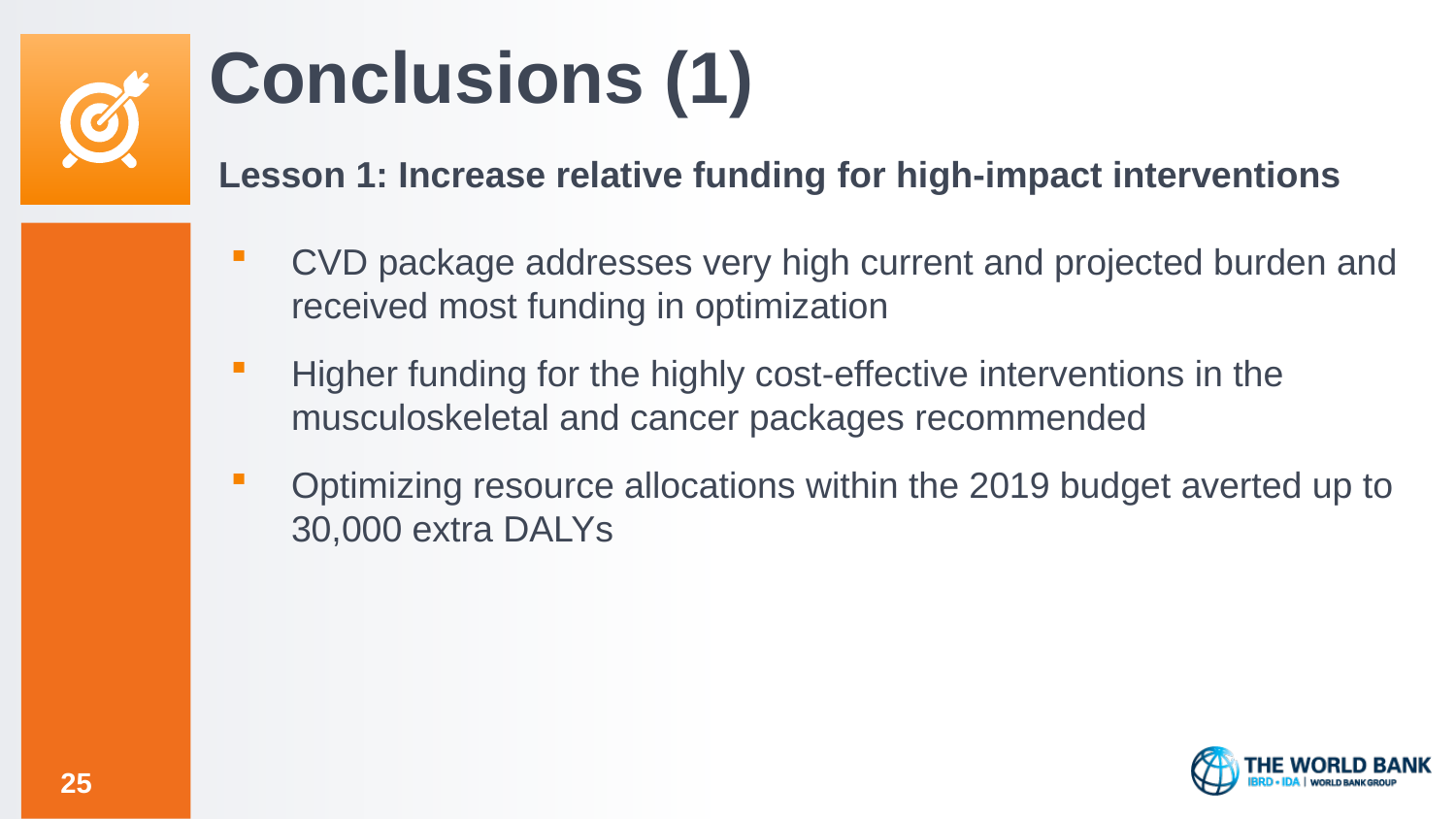

# Conclusions (1)

Lesson 1: Increase relative funding for high-impact interventions

CVD package addresses very high current and projected burden and received most funding in optimization
Higher funding for the highly cost-effective interventions in the musculoskeletal and cancer packages recommended
Optimizing resource allocations within the 2019 budget averted up to 30,000 extra DALYs